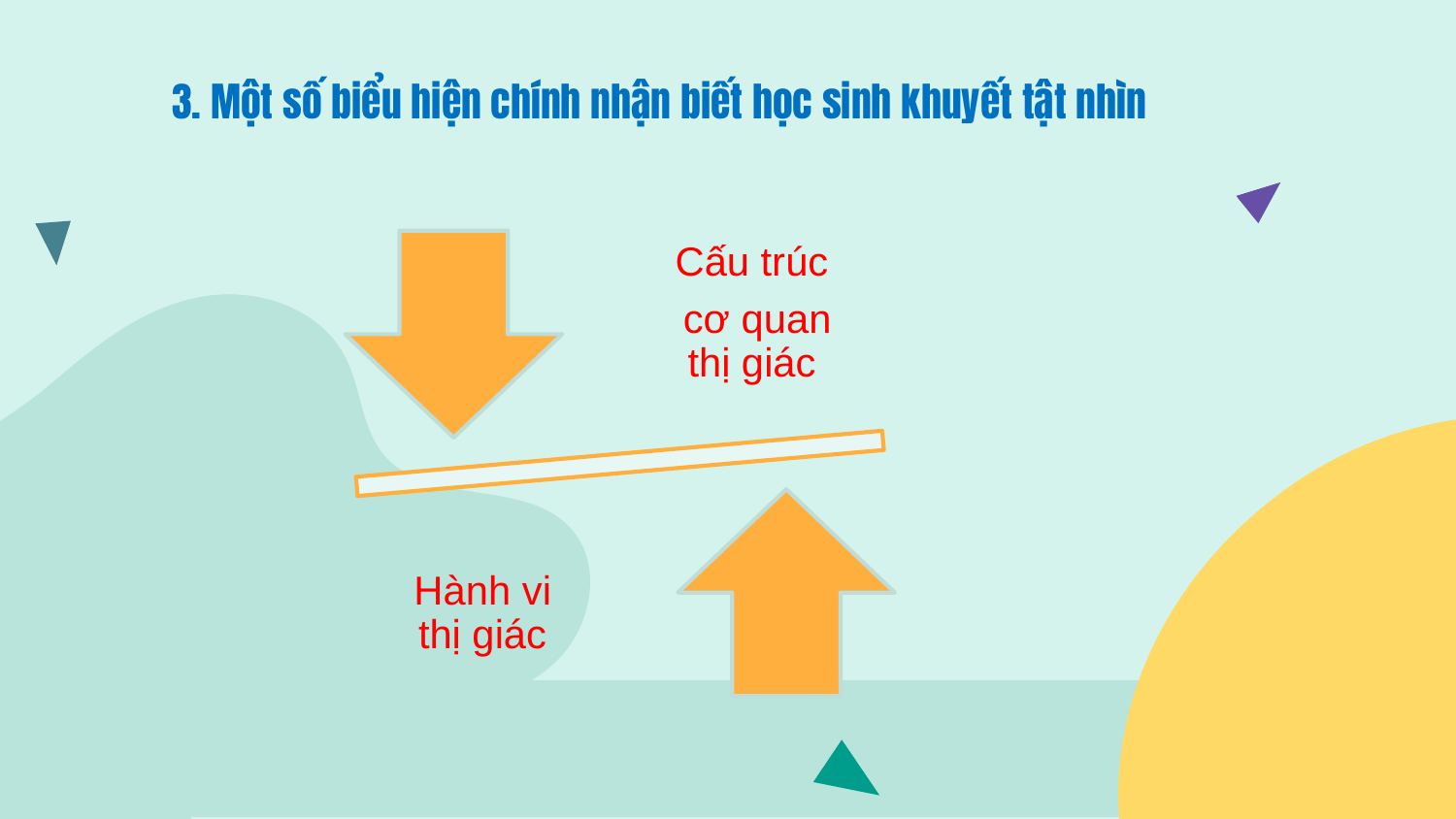

3. Một số biểu hiện chính nhận biết học sinh khuyết tật nhìn
Cấu trúc
cơ quan thị giác
Hành vi thị giác